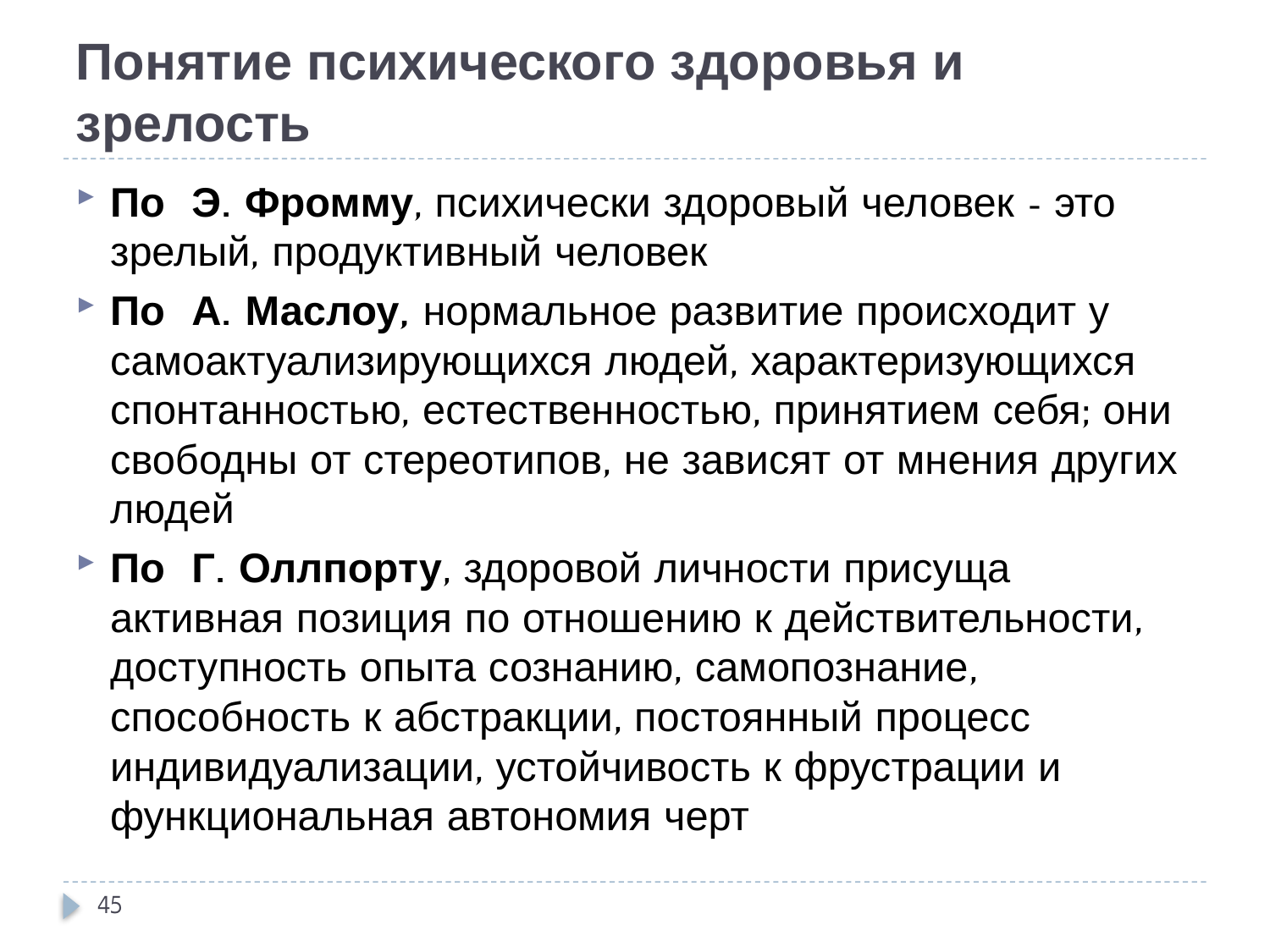

# Понятие психического здоровья и зрелость
По  Э. Фромму, психически здоровый человек - это зрелый, продуктивный человек
По  А. Маслоу, нормальное развитие происходит у самоактуализирующихся людей, характеризующихся спонтанностью, естественностью, принятием себя; они свободны от стереотипов, не зависят от мнения других людей
По  Г. Оллпорту, здоровой личности присуща активная позиция по отношению к действительности, доступность опыта сознанию, самопознание, способность к абстракции, постоянный процесс индивидуализации, устойчивость к фрустрации и функциональная автономия черт
45